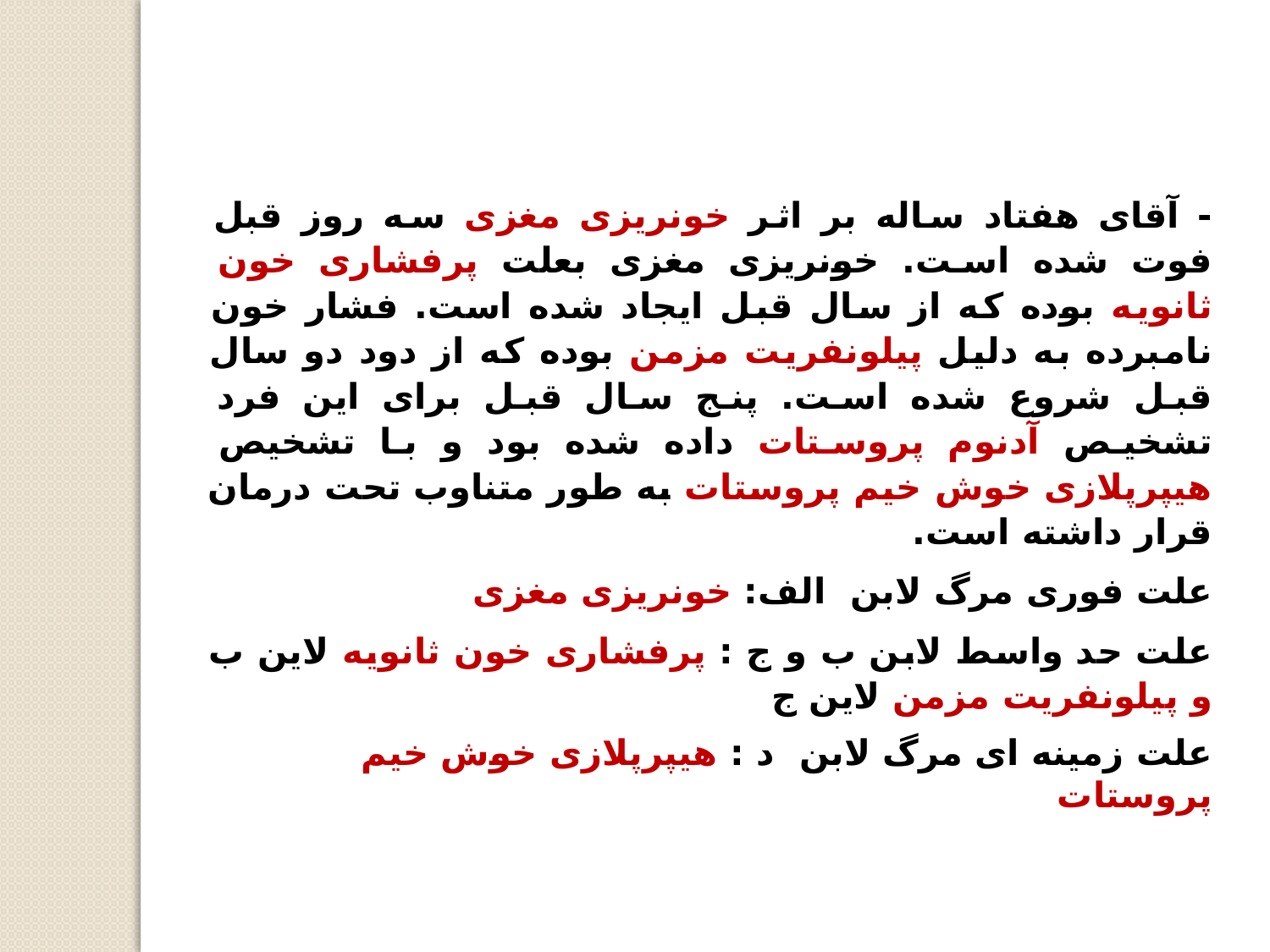

- آقای هفتاد ساله بر اثر خونریزی مغزی سه روز قبل فوت شده است. خونریزی مغزی بعلت پرفشاری خون ثانویه بوده که از سال قبل ایجاد شده است. فشار خون نامبرده به دلیل پیلونفریت مزمن بوده که از دود دو سال قبل شروع شده است. پنج سال قبل برای این فرد تشخیص آدنوم پروستات داده شده بود و با تشخیص هیپرپلازی خوش خیم پروستات به طور متناوب تحت درمان قرار داشته است.
علت فوری مرگ لابن  الف: خونریزی مغزی
علت حد واسط لابن ب و ج : پرفشاری خون ثانویه لاین ب و پیلونفریت مزمن لاین ج
علت زمینه ای مرگ لابن  د : هیپرپلازی خوش خیم پروستات